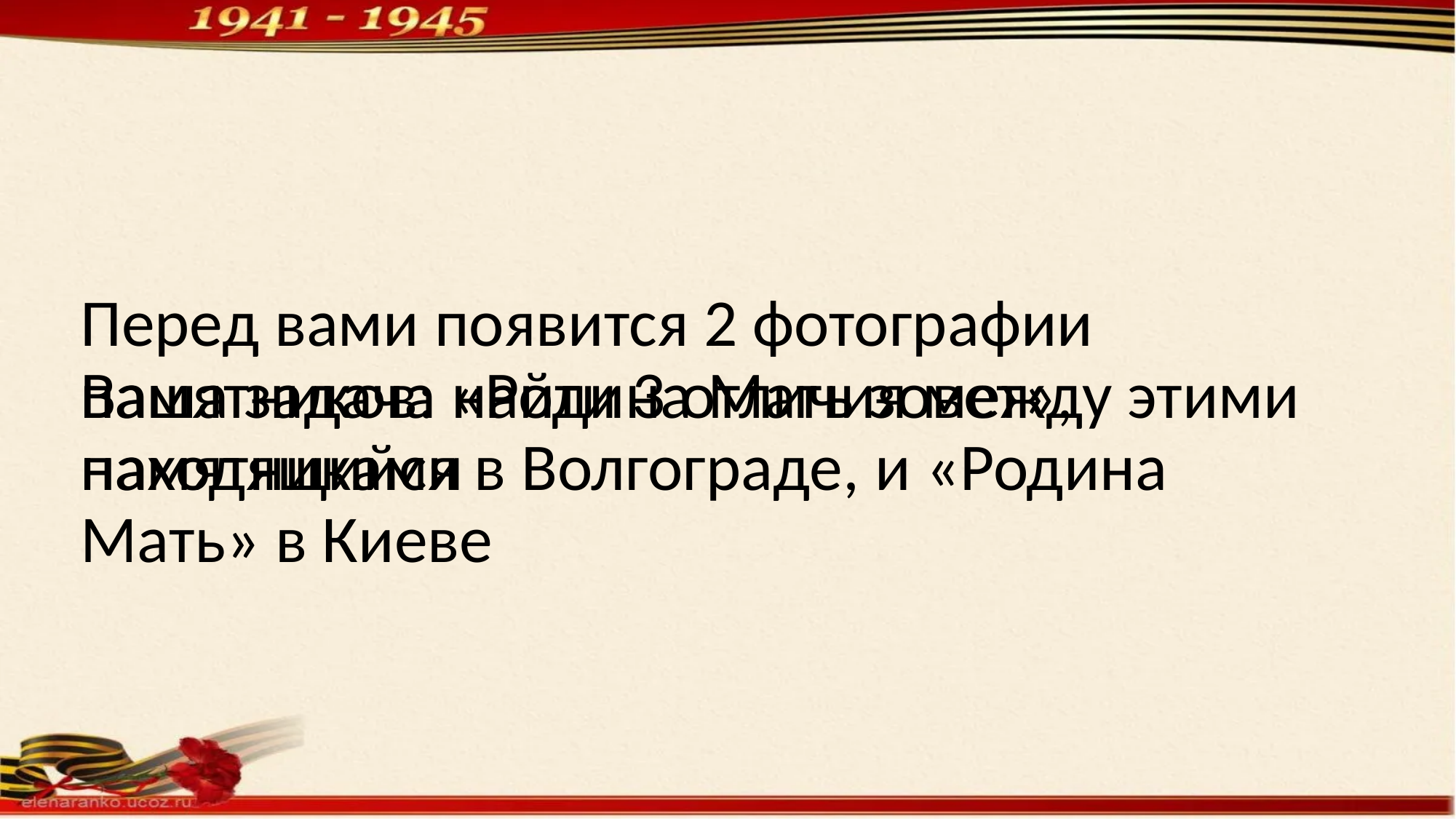

# Перед вами появится 2 фотографии памятников: «Родина Мать зовет», находящийся в Волгограде, и «Родина Мать» в Киеве
Ваша задача найти 3 отличия между этими памятниками